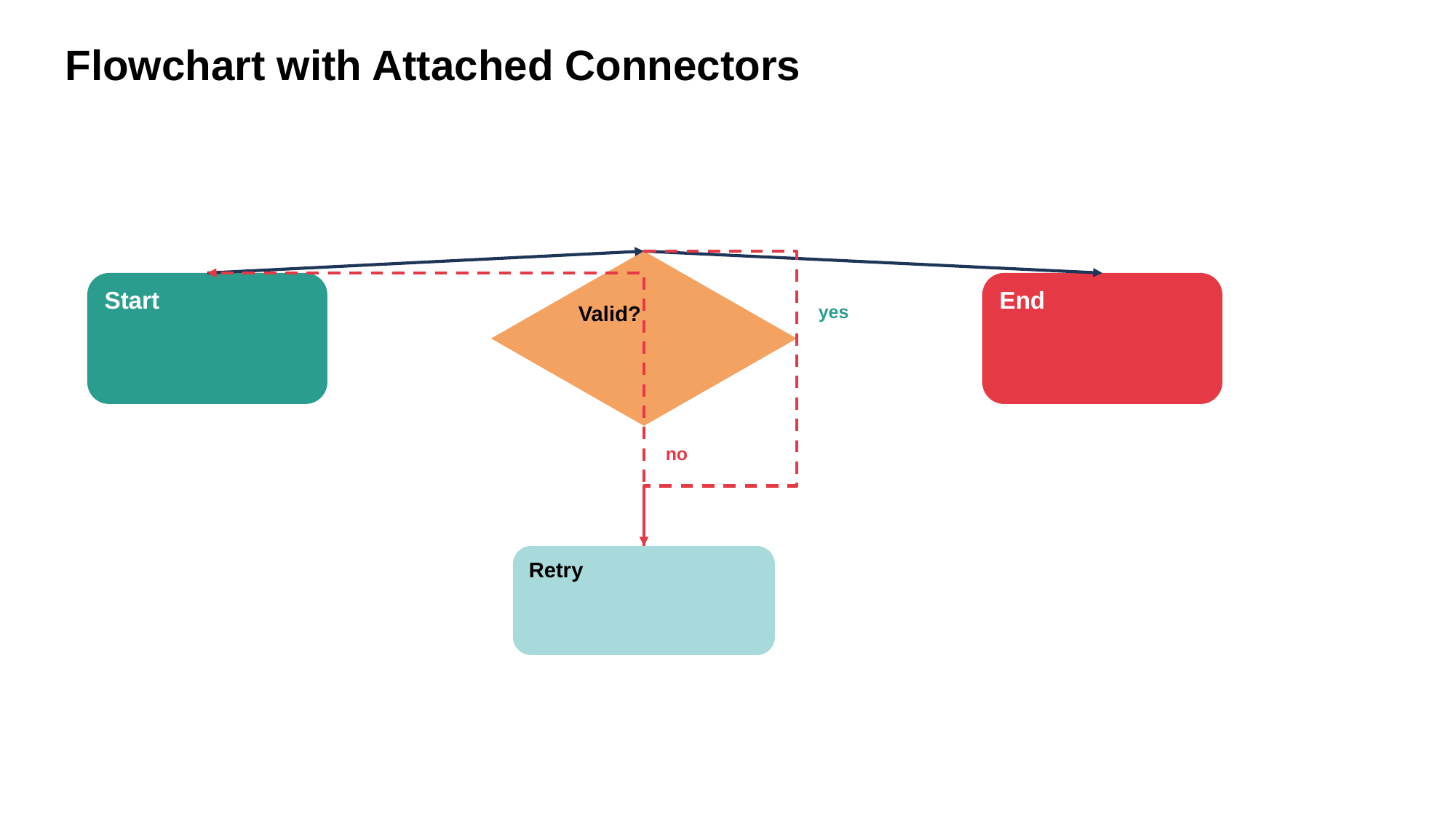

Flowchart with Attached Connectors
Valid?
Start
End
yes
no
Retry